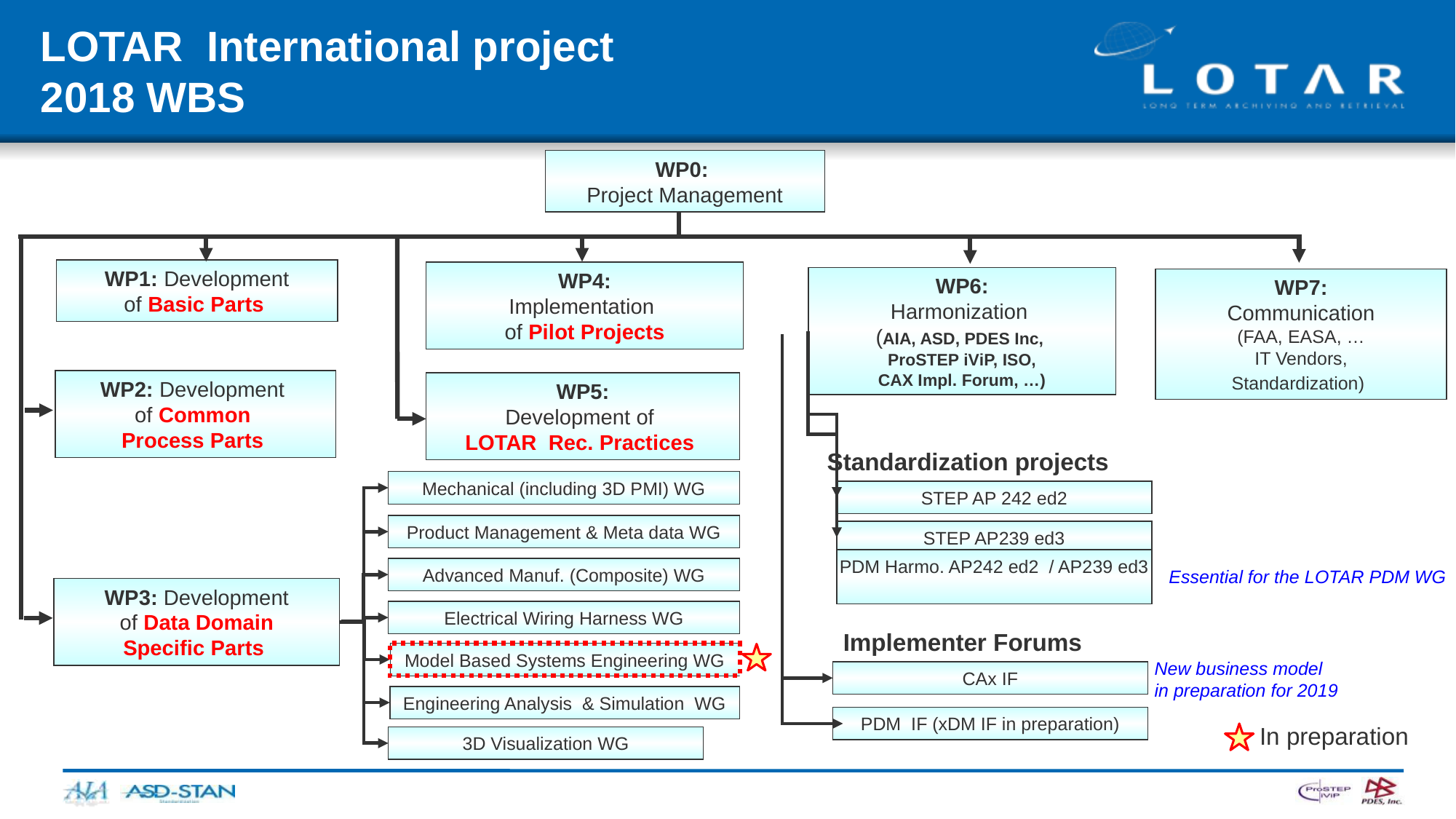

# LOTAR  International project 2018 WBS
WP0:
Project Management
WP1: Development
of Basic Parts
WP4:
Implementation
of Pilot Projects
WP6:
Harmonization
(AIA, ASD, PDES Inc,
ProSTEP iViP, ISO,
CAX Impl. Forum, …)
WP7:
Communication
(FAA, EASA, …
IT Vendors,
Standardization)
WP2: Development
of Common
Process Parts
WP5:
Development of
LOTAR  Rec. Practices
Standardization projects
Mechanical (including 3D PMI) WG
STEP AP 242 ed2
Product Management & Meta data WG
STEP AP239 ed3
Advanced Manuf. (Composite) WG
Essential for the LOTAR PDM WG
PDM Harmo. AP242 ed2  / AP239 ed3
WP3: Development
 of Data Domain
Specific Parts
Electrical Wiring Harness WG
Implementer Forums
Model Based Systems Engineering WG

New business model
in preparation for 2019
CAx IF
Engineering Analysis  & Simulation  WG
PDM  IF (xDM IF in preparation)
In preparation

3D Visualization WG